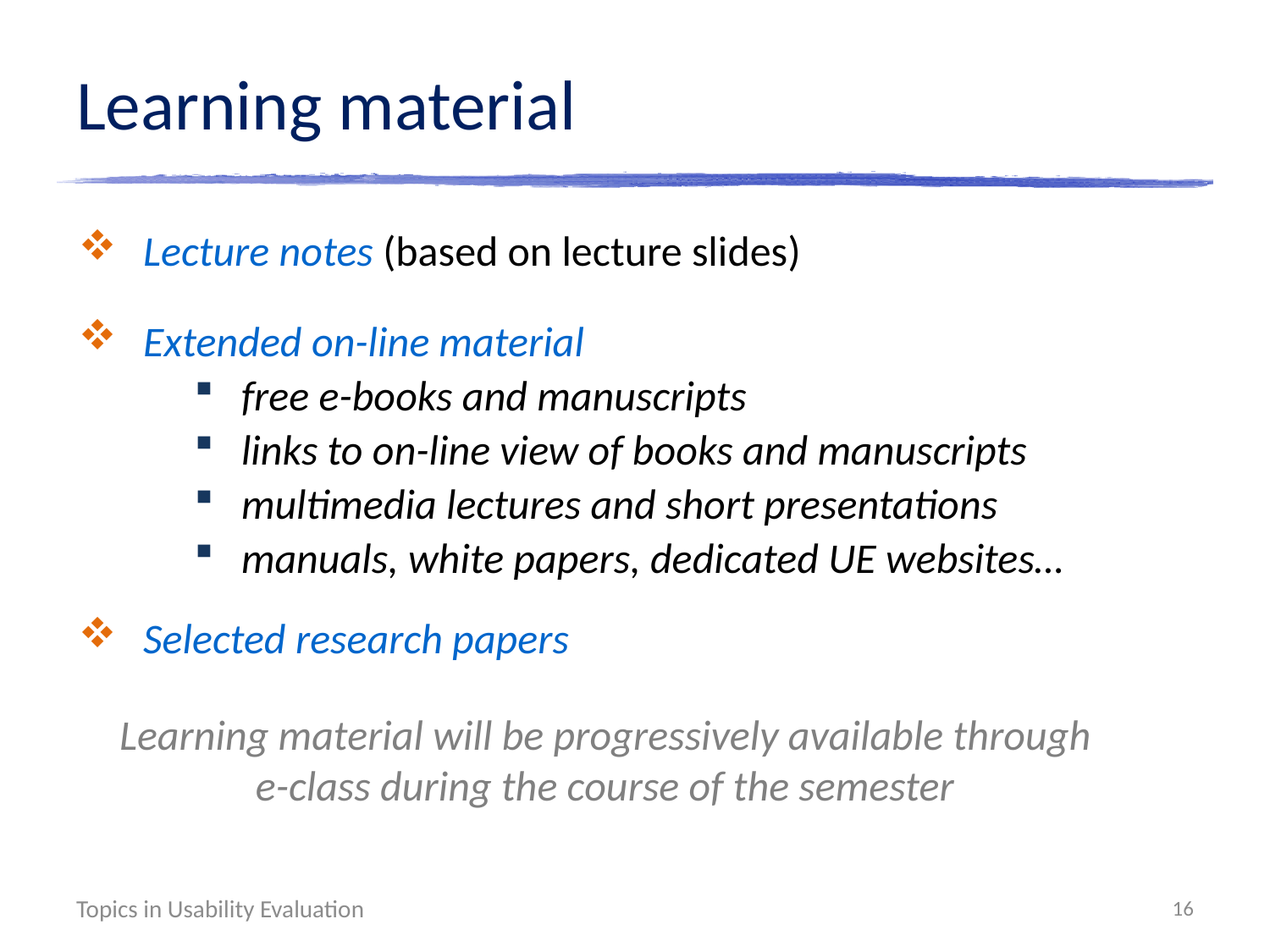

# Learning material
Lecture notes (based on lecture slides)

Extended on-line material
free e-books and manuscripts
links to on-line view of books and manuscripts
multimedia lectures and short presentations
manuals, white papers, dedicated UE websites…

Selected research papers

Learning material will be progressively available through e-class during the course of the semester

Topics in Usability Evaluation
16